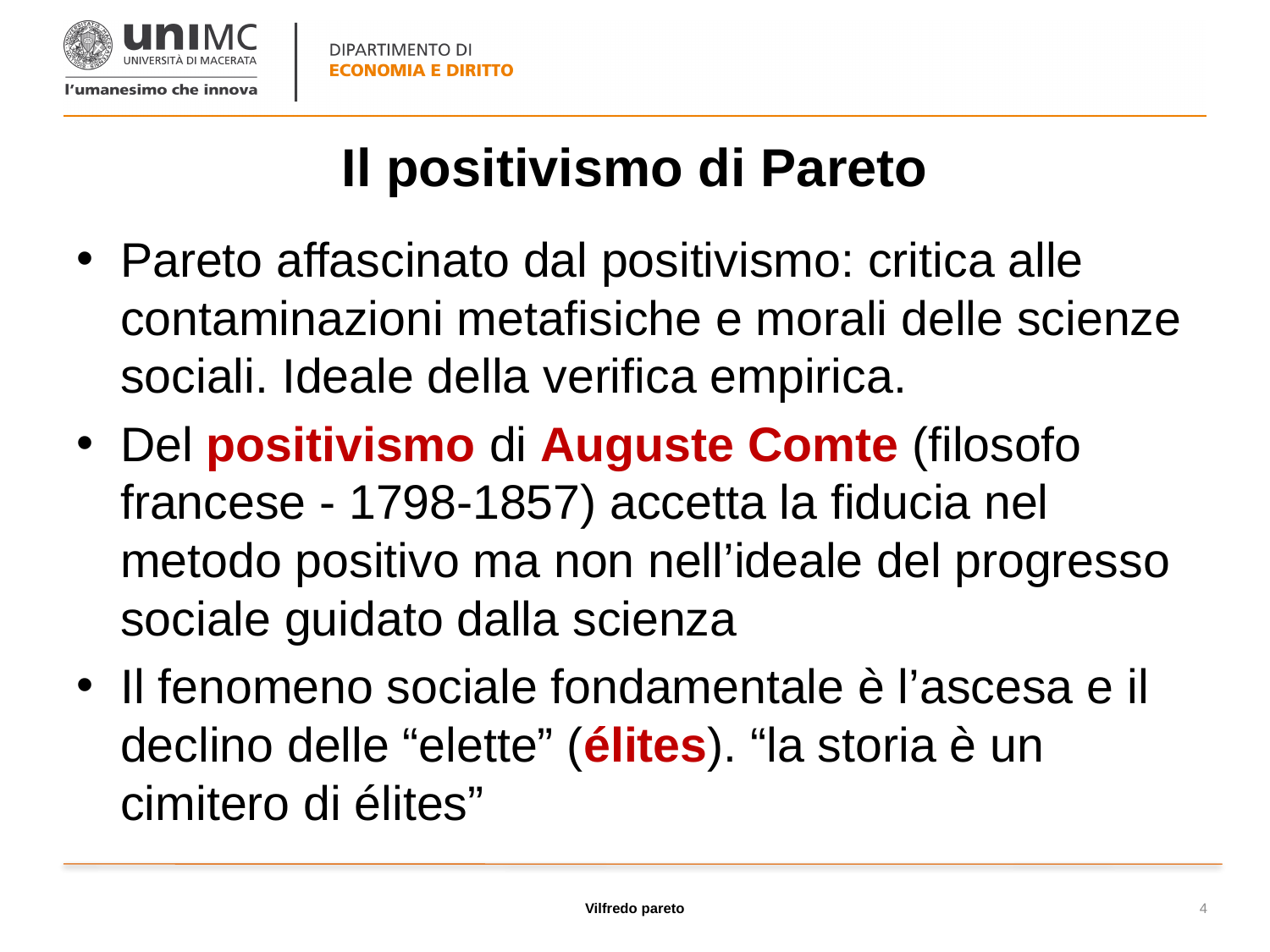

# Il positivismo di Pareto
Pareto affascinato dal positivismo: critica alle contaminazioni metafisiche e morali delle scienze sociali. Ideale della verifica empirica.
Del positivismo di Auguste Comte (filosofo francese - 1798-1857) accetta la fiducia nel metodo positivo ma non nell’ideale del progresso sociale guidato dalla scienza
Il fenomeno sociale fondamentale è l’ascesa e il declino delle “elette” (élites). “la storia è un cimitero di élites”
Vilfredo pareto
4